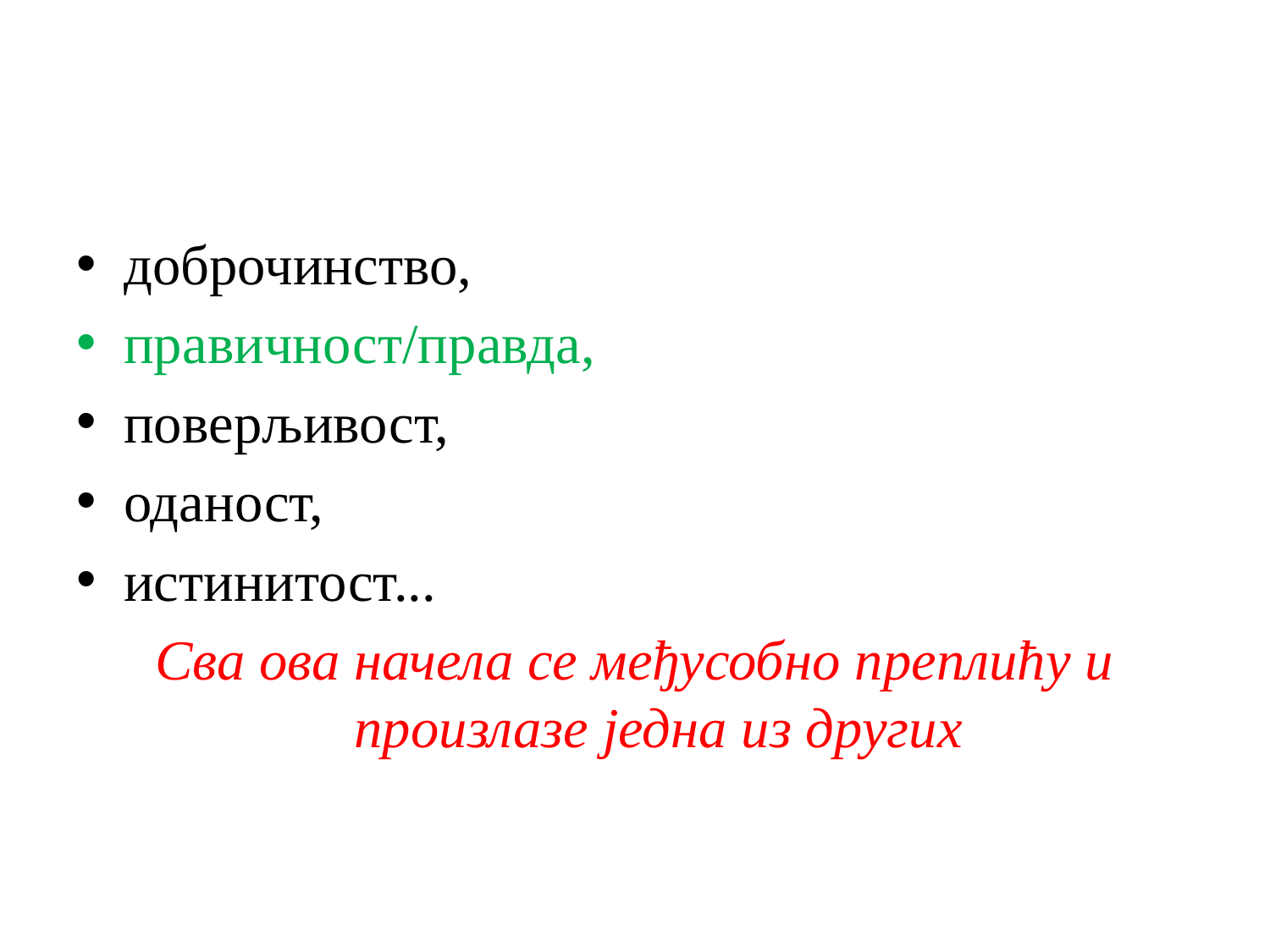

#
доброчинство,
правичност/правда,
поверљивост,
оданост,
истинитост...
Сва ова начела се међусобно преплићу и произлазе једна из других